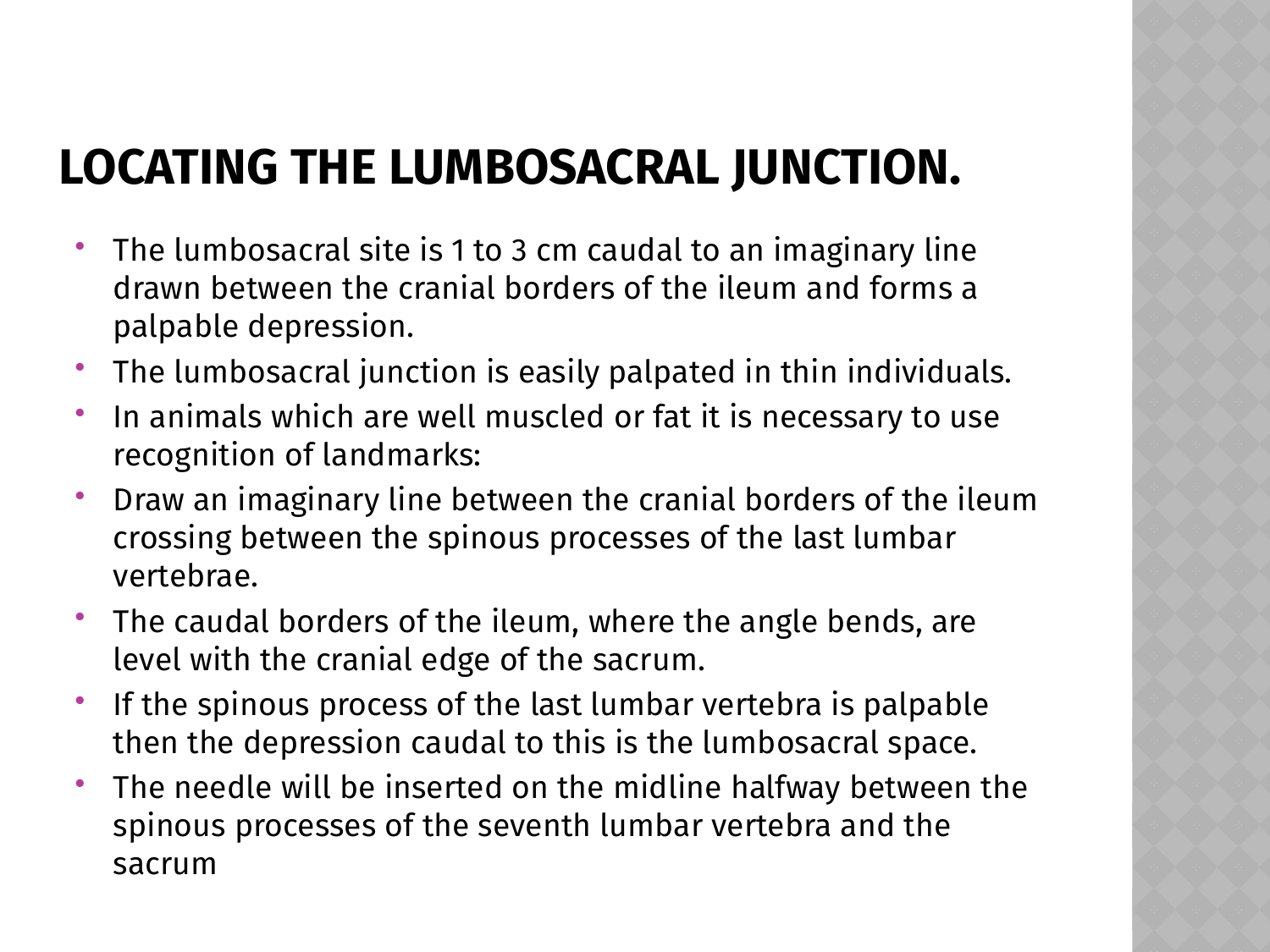

# Locating the lumbosacral junction.
The lumbosacral site is 1 to 3 cm caudal to an imaginary line drawn between the cranial borders of the ileum and forms a palpable depression.
The lumbosacral junction is easily palpated in thin individuals.
In animals which are well muscled or fat it is necessary to use recognition of landmarks:
Draw an imaginary line between the cranial borders of the ileum crossing between the spinous processes of the last lumbar vertebrae.
The caudal borders of the ileum, where the angle bends, are level with the cranial edge of the sacrum.
If the spinous process of the last lumbar vertebra is palpable then the depression caudal to this is the lumbosacral space.
The needle will be inserted on the midline halfway between the spinous processes of the seventh lumbar vertebra and the sacrum